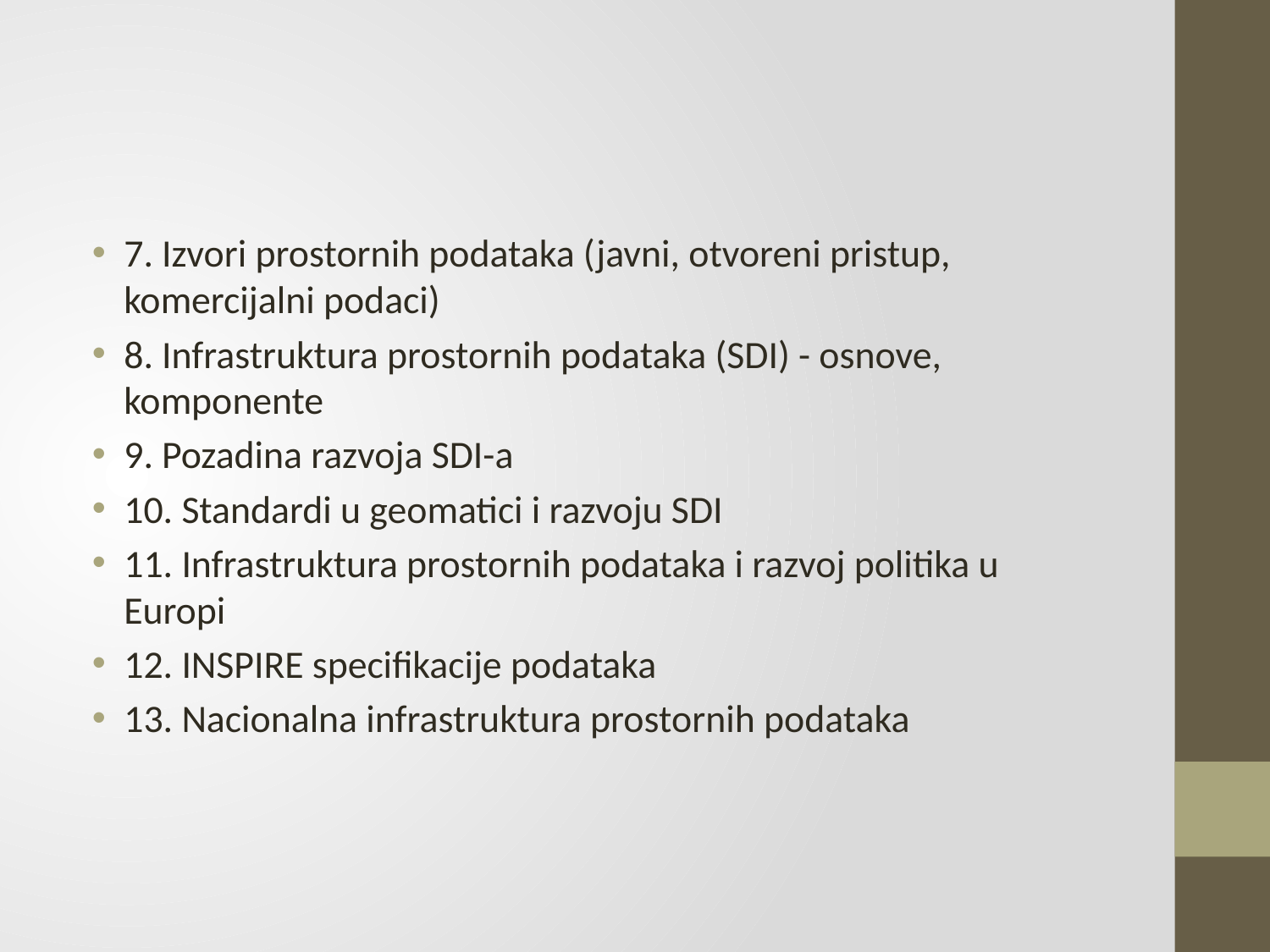

#
7. Izvori prostornih podataka (javni, otvoreni pristup, komercijalni podaci)
8. Infrastruktura prostornih podataka (SDI) - osnove, komponente
9. Pozadina razvoja SDI-a
10. Standardi u geomatici i razvoju SDI
11. Infrastruktura prostornih podataka i razvoj politika u Europi
12. INSPIRE specifikacije podataka
13. Nacionalna infrastruktura prostornih podataka